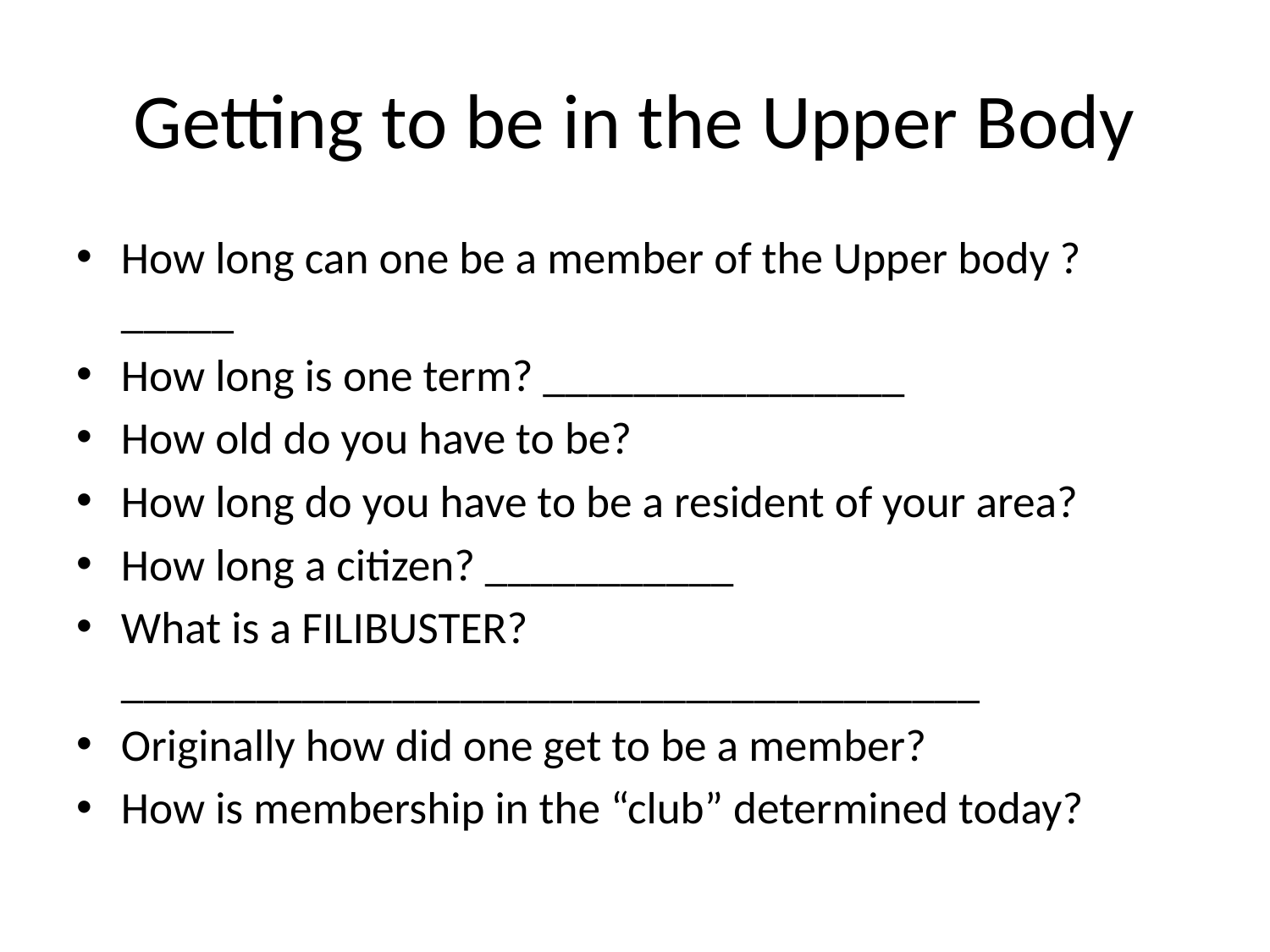

# Getting to be in the Upper Body
How long can one be a member of the Upper body ? _____
How long is one term? ________________
How old do you have to be?
How long do you have to be a resident of your area?
How long a citizen? ___________
What is a FILIBUSTER? ______________________________________
Originally how did one get to be a member?
How is membership in the “club” determined today?